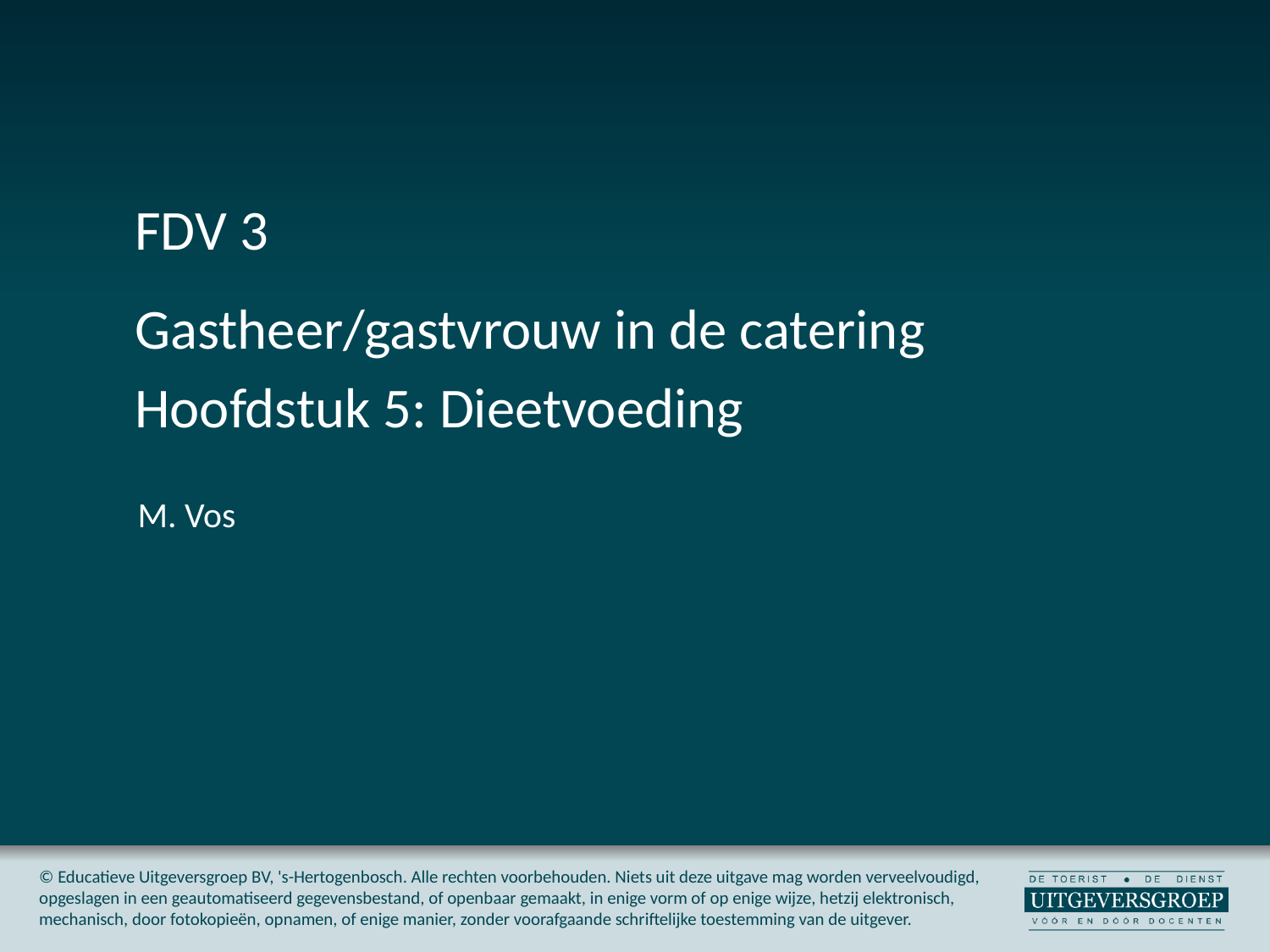

FDV 3
Gastheer/gastvrouw in de catering
Hoofdstuk 5: Dieetvoeding
M. Vos